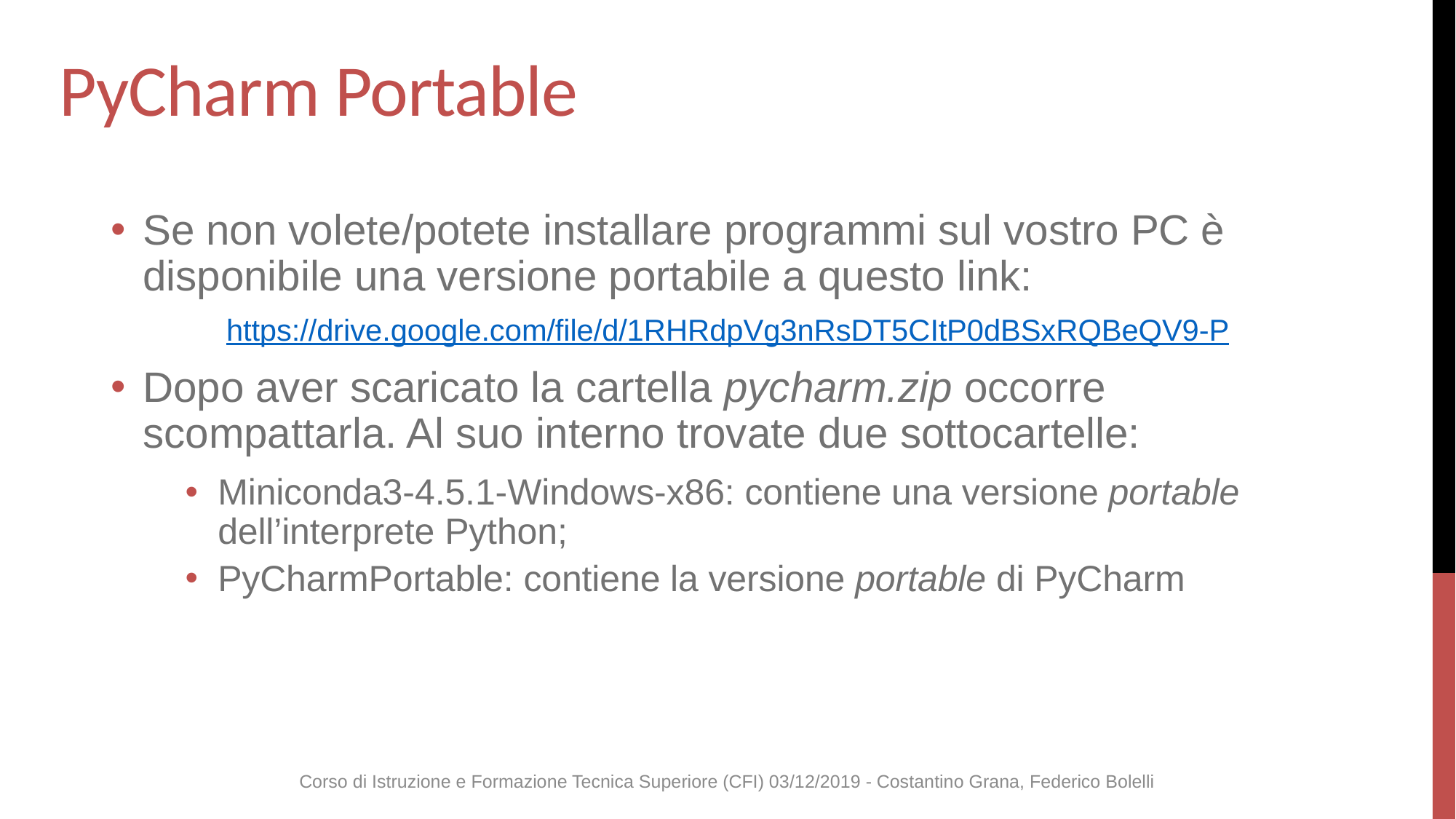

# PyCharm Portable
Se non volete/potete installare programmi sul vostro PC è disponibile una versione portabile a questo link:
https://drive.google.com/file/d/1RHRdpVg3nRsDT5CItP0dBSxRQBeQV9-P
Dopo aver scaricato la cartella pycharm.zip occorre scompattarla. Al suo interno trovate due sottocartelle:
Miniconda3-4.5.1-Windows-x86: contiene una versione portable dell’interprete Python;
PyCharmPortable: contiene la versione portable di PyCharm
Corso di Istruzione e Formazione Tecnica Superiore (CFI) 03/12/2019 - Costantino Grana, Federico Bolelli